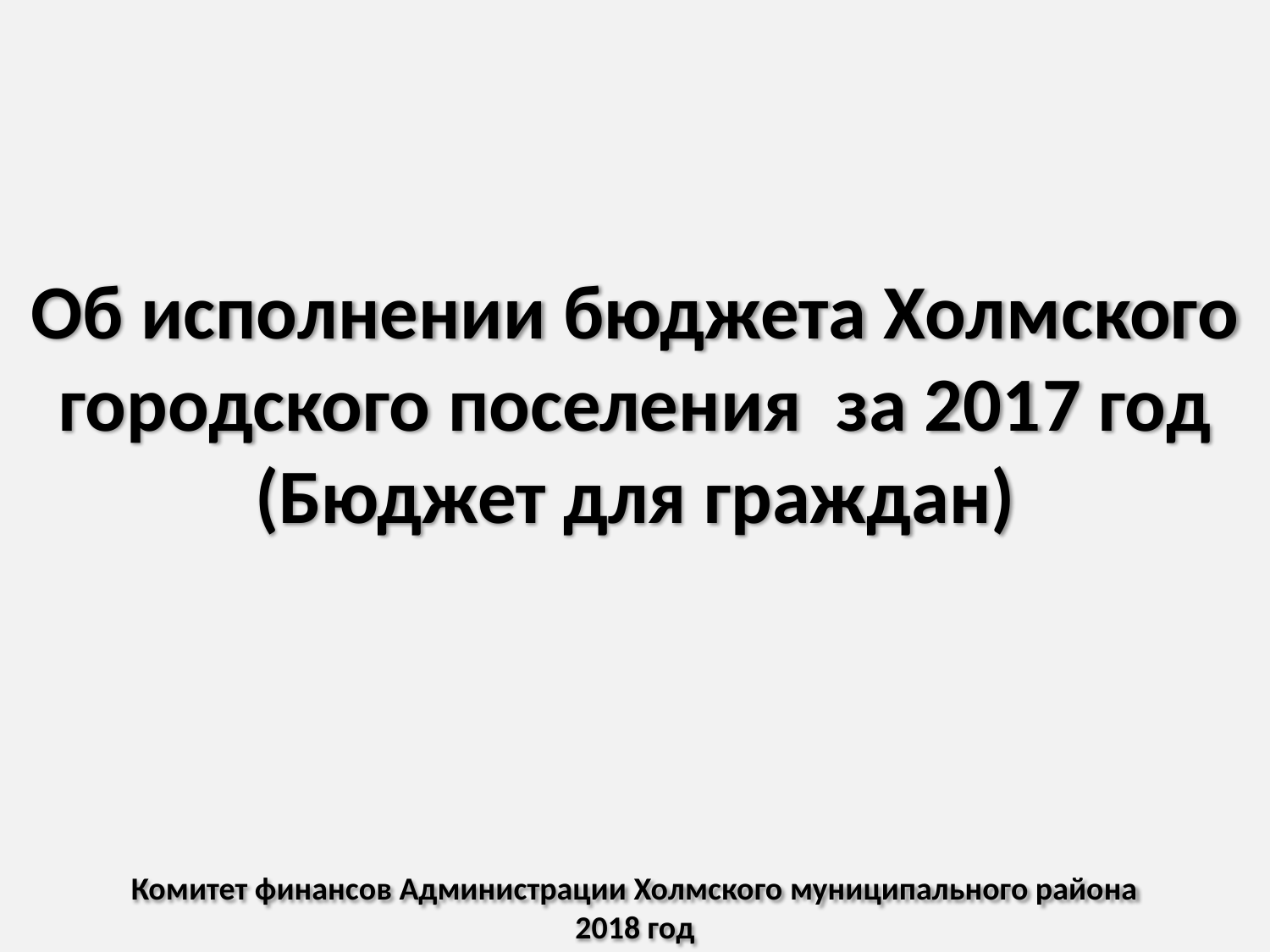

Об исполнении бюджета Холмского городского поселения  за 2017 год
(Бюджет для граждан)
Комитет финансов Администрации Холмского муниципального района
2018 год